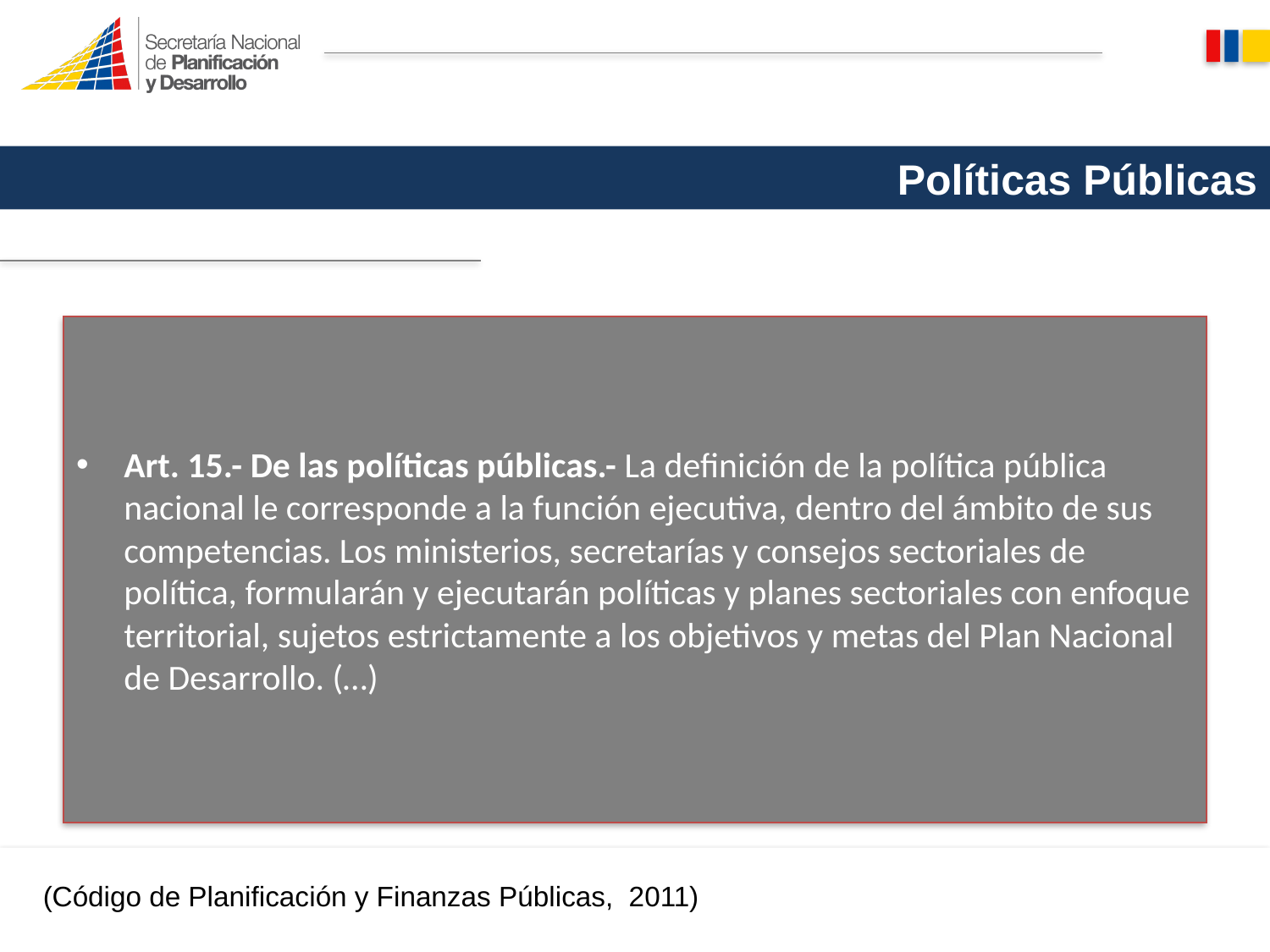

Políticas Públicas
Art. 15.- De las políticas públicas.- La definición de la política pública nacional le corresponde a la función ejecutiva, dentro del ámbito de sus competencias. Los ministerios, secretarías y consejos sectoriales de política, formularán y ejecutarán políticas y planes sectoriales con enfoque territorial, sujetos estrictamente a los objetivos y metas del Plan Nacional de Desarrollo. (…)
(Código de Planificación y Finanzas Públicas,  2011)